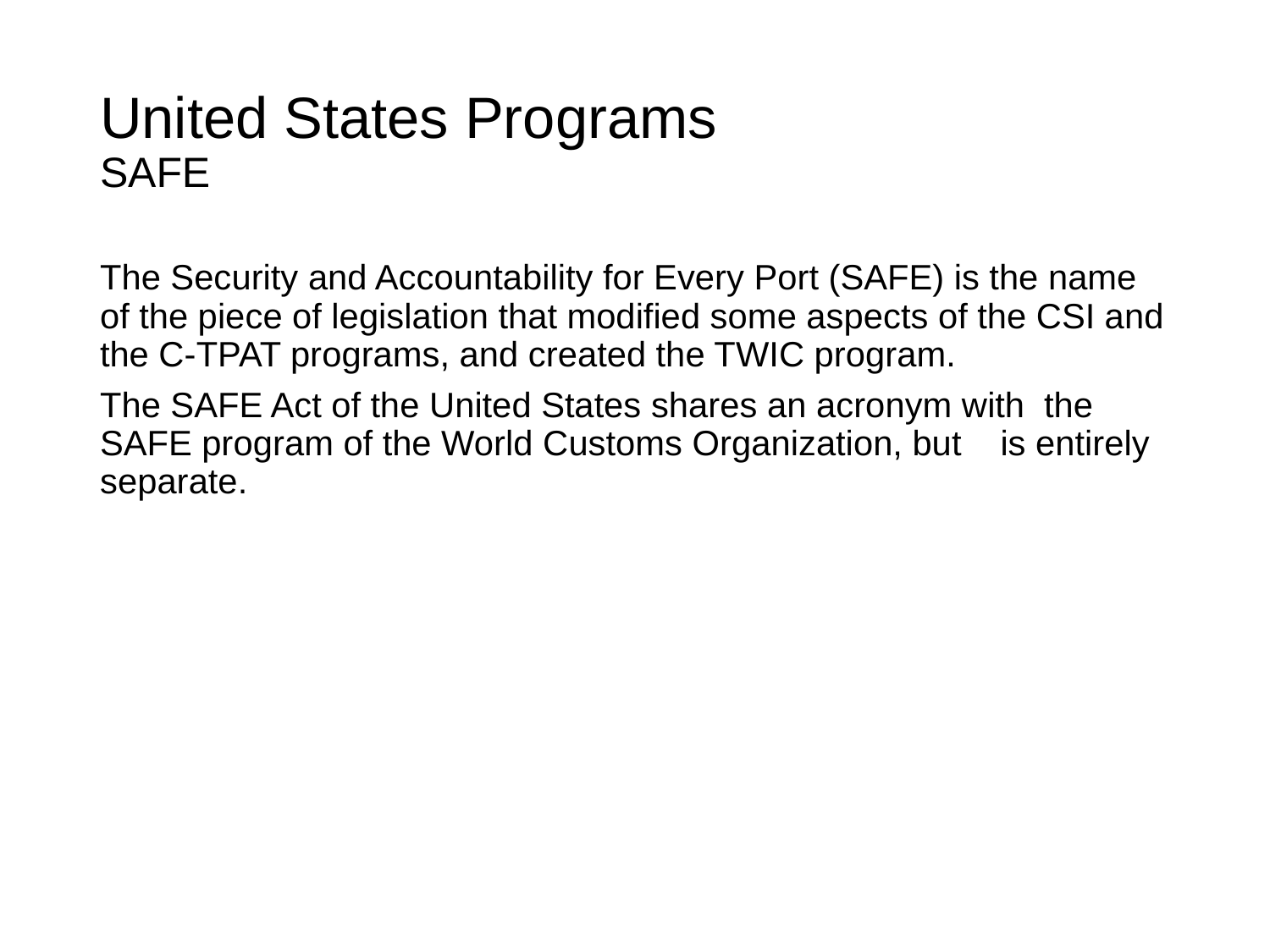

# United States Programs SAFE
The Security and Accountability for Every Port (SAFE) is the name of the piece of legislation that modified some aspects of the CSI and the C-TPAT programs, and created the TWIC program.
The SAFE Act of the United States shares an acronym with  the SAFE program of the World Customs Organization, but    is entirely separate.